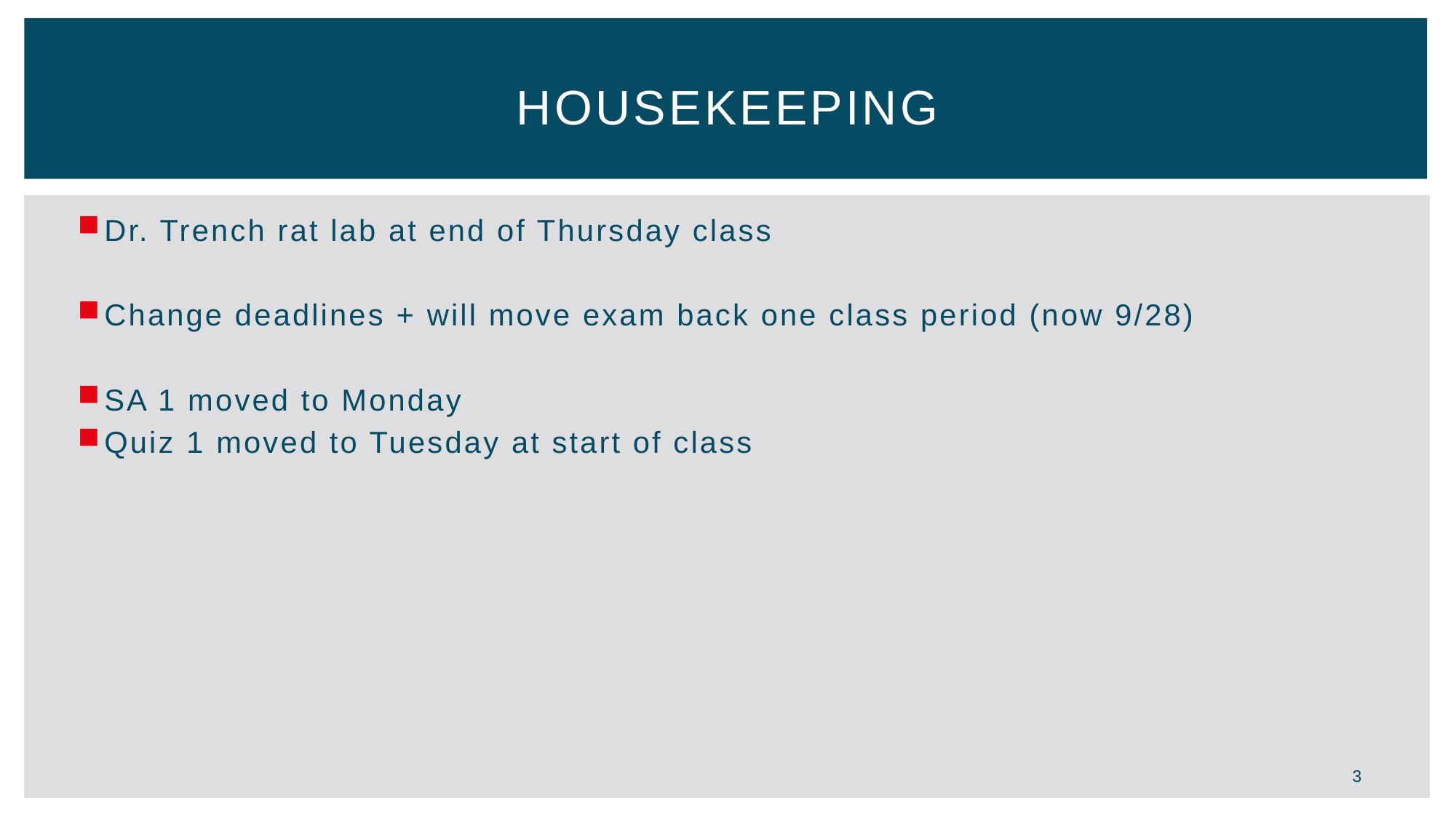

# Housekeeping
Dr. Trench rat lab at end of Thursday class

Change deadlines + will move exam back one class period (now 9/28)

SA 1 moved to Monday
Quiz 1 moved to Tuesday at start of class

3